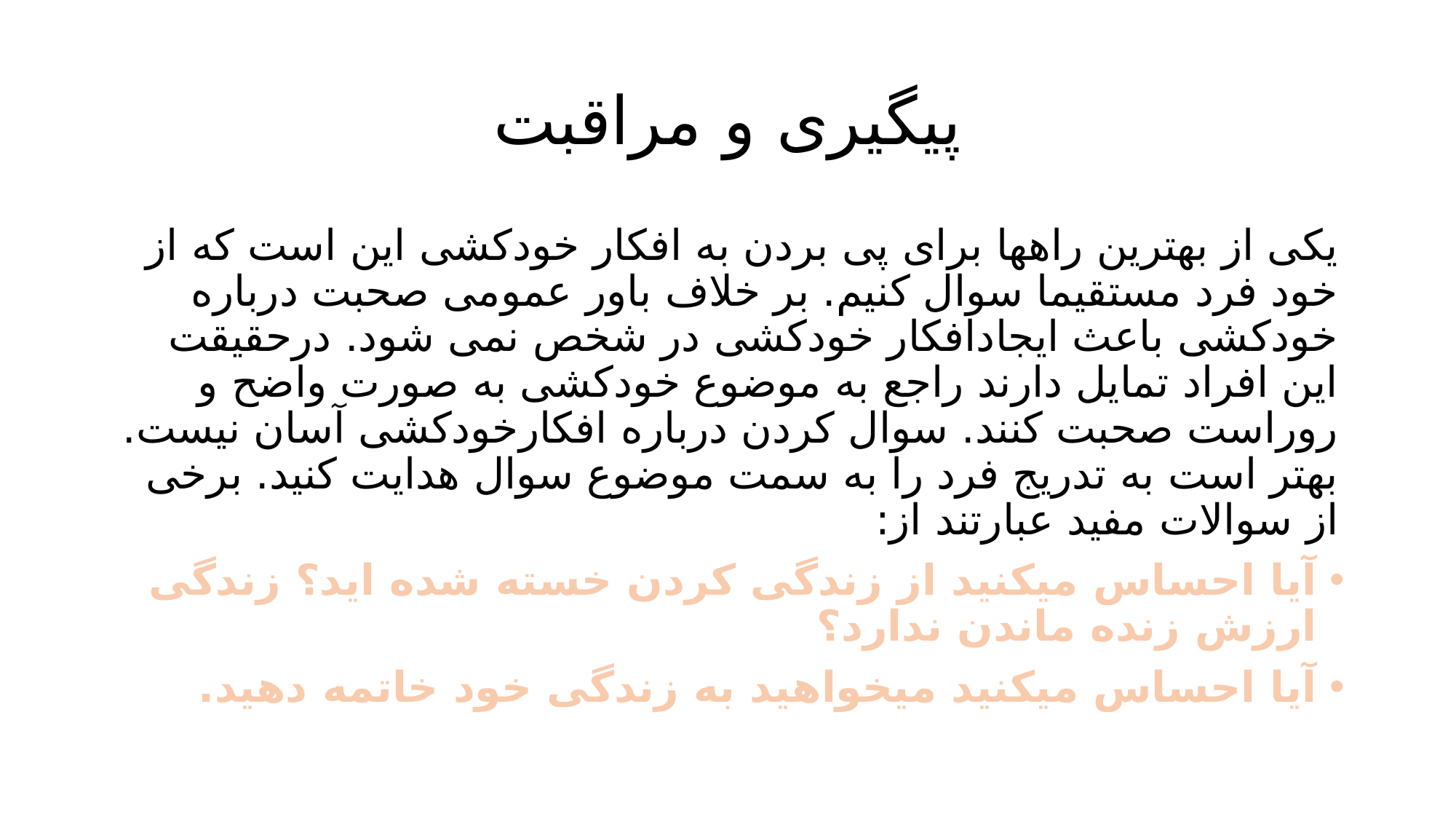

# پیگیری و مراقبت
یکی از بهترین راهها برای پی بردن به افکار خودکشی این است که از خود فرد مستقیما سوال کنیم. بر خلاف باور عمومی صحبت درباره خودکشی باعث ایجادافکار خودکشی در شخص نمی شود. درحقیقت این افراد تمایل دارند راجع به موضوع خودکشی به صورت واضح و روراست صحبت کنند. سوال کردن درباره افکارخودکشی آسان نیست. بهتر است به تدریج فرد را به سمت موضوع سوال هدایت کنید. برخی از سوالات مفید عبارتند از:
آیا احساس میکنید از زندگی کردن خسته شده اید؟ زندگی ارزش زنده ماندن ندارد؟
آیا احساس میکنید میخواهید به زندگی خود خاتمه دهید.